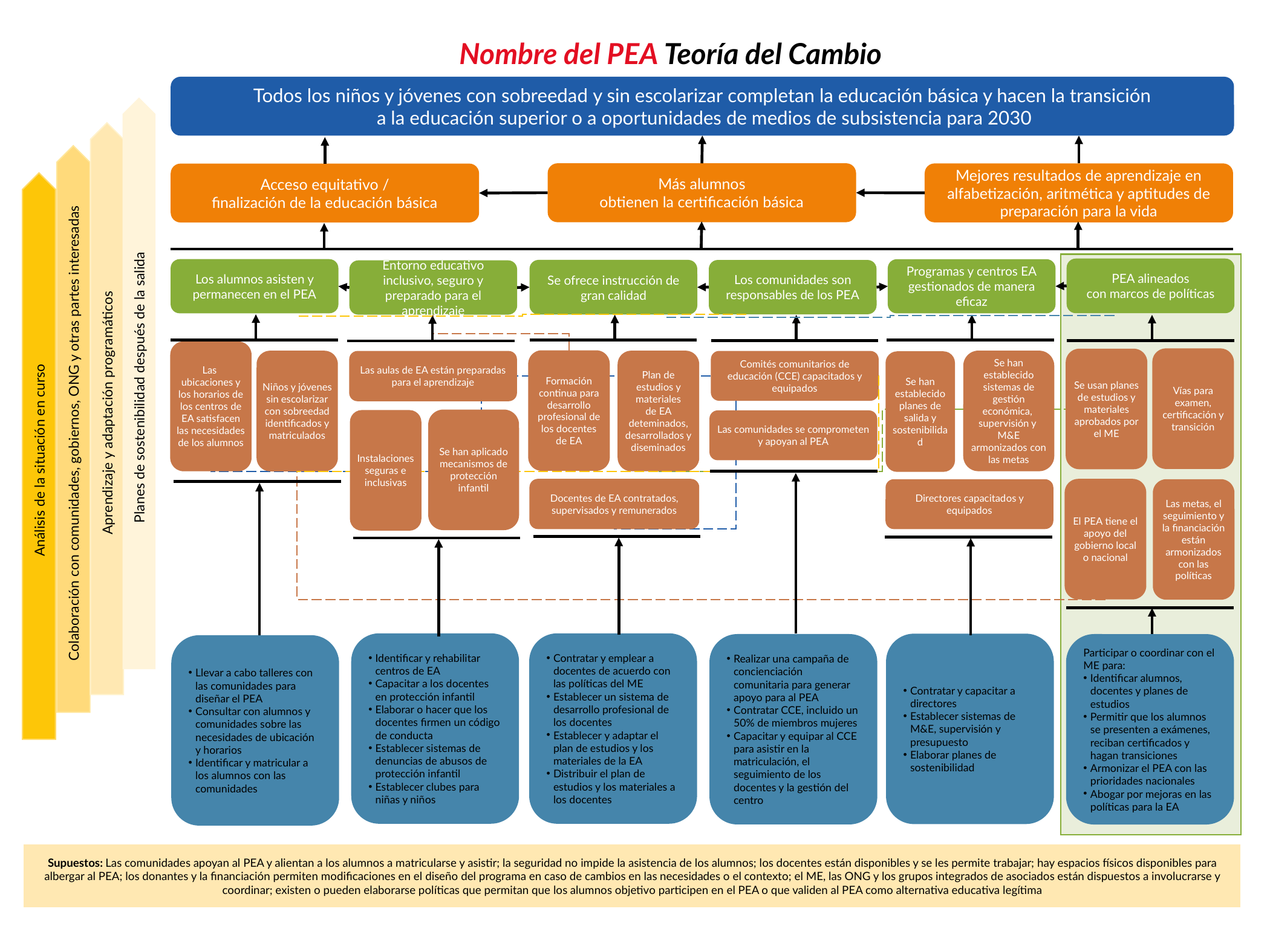

Nombre del PEA Teoría del Cambio
Todos los niños y jóvenes con sobreedad y sin escolarizar completan la educación básica y hacen la transición
 a la educación superior o a oportunidades de medios de subsistencia para 2030
Más alumnos
obtienen la certificación básica
Mejores resultados de aprendizaje en alfabetización, aritmética y aptitudes de preparación para la vida
Acceso equitativo /
finalización de la educación básica

PEA alineados
con marcos de políticas
Los alumnos asisten y permanecen en el PEA
Programas y centros EA
gestionados de manera eficaz
Se ofrece instrucción de gran calidad
Los comunidades son responsables de los PEA
Entorno educativo inclusivo, seguro y preparado para el aprendizaje
Las  ubicaciones y los horarios de los centros de EA satisfacen las necesidades de los alumnos
Vías para examen, certificación y transición
Se usan planes de estudios y materiales aprobados por el ME
Formación continua para desarrollo profesional de los docentes de EA
Se han establecido sistemas de gestión económica,  supervisión y  M&E armonizados con las metas
Plan de estudios y materiales
de EA deteminados, desarrollados y diseminados
Niños y jóvenes sin escolarizar con sobreedad identificados y matriculados
Comités comunitarios de educación (CCE) capacitados y equipados
Las aulas de EA están preparadas para el aprendizaje
Se han establecido planes de salida y sostenibilidad
Planes de sostenibilidad después de la salida
Aprendizaje y adaptación programáticos
Se han aplicado mecanismos de protección infantil
Instalaciones seguras e inclusivas
Las comunidades se comprometen y apoyan al PEA
Colaboración con comunidades, gobiernos, ONG y otras partes interesadas
Análisis de la situación en curso
Docentes de EA contratados, supervisados y remunerados
El PEA tiene el apoyo del gobierno local o nacional
Directores capacitados y equipados
Las metas, el seguimiento y la financiación están armonizados con las políticas
Identificar y rehabilitar centros de EA
Capacitar a los docentes en protección infantil
Elaborar o hacer que los docentes firmen un código de conducta
Establecer sistemas de denuncias de abusos de protección infantil
Establecer clubes para niñas y niños
Contratar y emplear a docentes de acuerdo con las políticas del ME
Establecer un sistema de desarrollo profesional de los docentes
Establecer y adaptar el plan de estudios y los materiales de la EA
Distribuir el plan de estudios y los materiales a los docentes
Contratar y capacitar a directores
Establecer sistemas de M&E, supervisión y presupuesto
Elaborar planes de sostenibilidad
Realizar una campaña de concienciación comunitaria para generar apoyo para al PEA
Contratar CCE, incluido un 50% de miembros mujeres
Capacitar y equipar al CCE para asistir en la matriculación, el seguimiento de los docentes y la gestión del centro
Participar o coordinar con el ME para:
Identificar alumnos, docentes y planes de estudios
Permitir que los alumnos se presenten a exámenes, reciban certificados y hagan transiciones
Armonizar el PEA con las prioridades nacionales
Abogar por mejoras en las políticas para la EA
Llevar a cabo talleres con las comunidades para diseñar el PEA
Consultar con alumnos y comunidades sobre las necesidades de ubicación y horarios
Identificar y matricular a los alumnos con las comunidades
Supuestos: Las comunidades apoyan al PEA y alientan a los alumnos a matricularse y asistir; la seguridad no impide la asistencia de los alumnos; los docentes están disponibles y se les permite trabajar; hay espacios físicos disponibles para albergar al PEA; los donantes y la financiación permiten modificaciones en el diseño del programa en caso de cambios en las necesidades o el contexto; el ME, las ONG y los grupos integrados de asociados están dispuestos a involucrarse y coordinar; existen o pueden elaborarse políticas que permitan que los alumnos objetivo participen en el PEA o que validen al PEA como alternativa educativa legítima